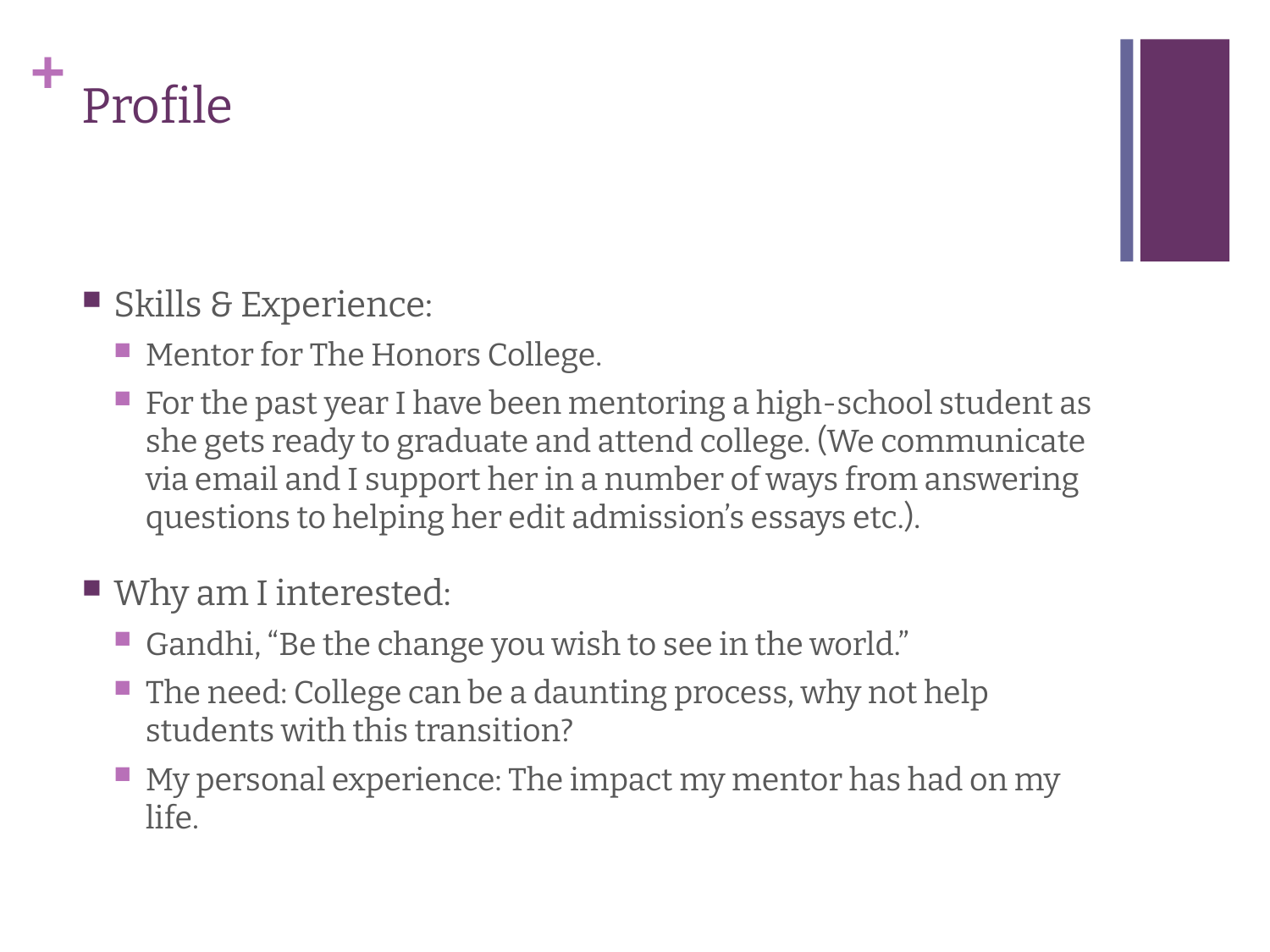

# Profile
Skills & Experience:
Mentor for The Honors College.
For the past year I have been mentoring a high-school student as she gets ready to graduate and attend college. (We communicate via email and I support her in a number of ways from answering questions to helping her edit admission’s essays etc.).
Why am I interested:
Gandhi, “Be the change you wish to see in the world.”
The need: College can be a daunting process, why not help students with this transition?
My personal experience: The impact my mentor has had on my life.